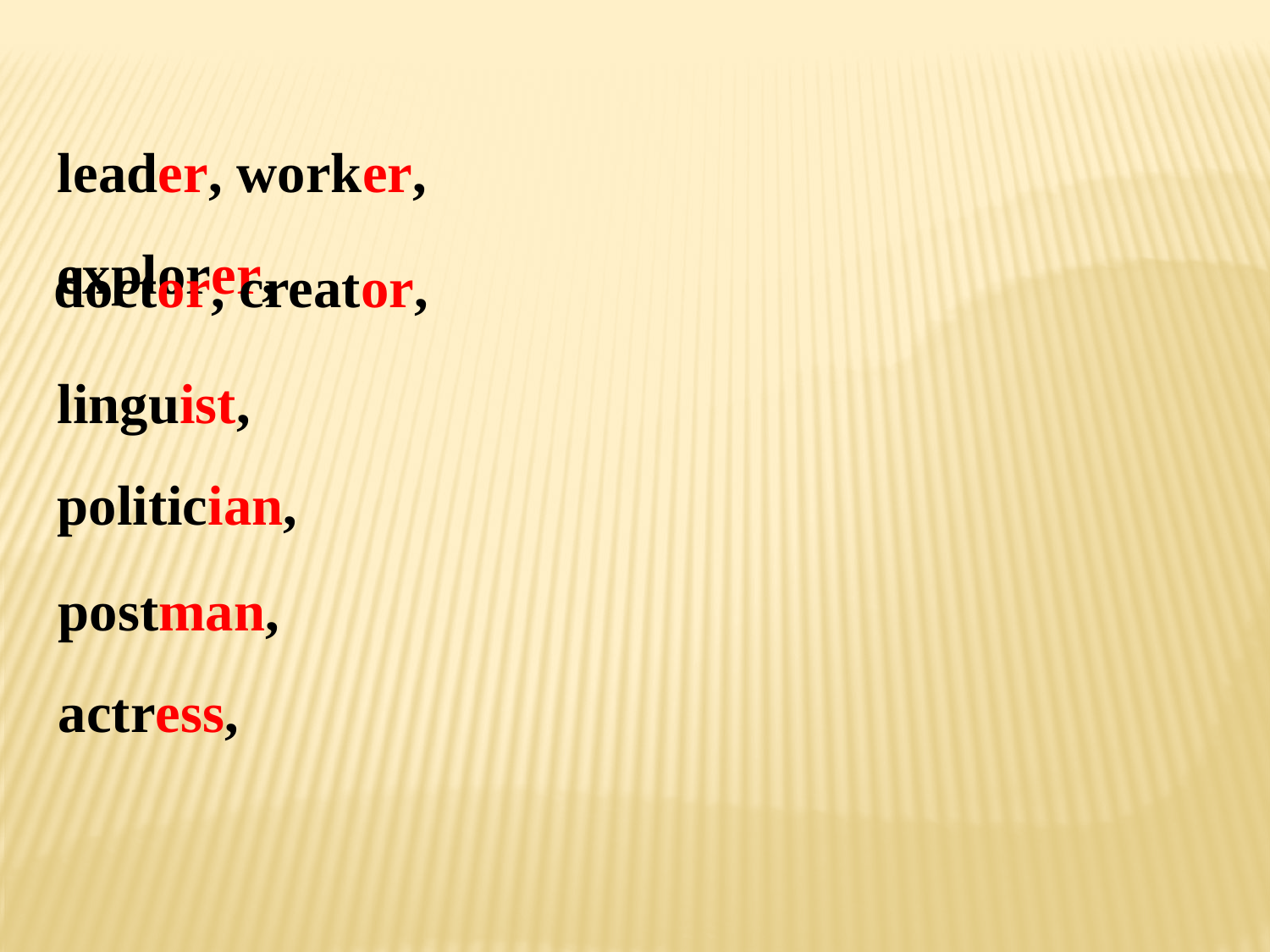

leader, worker, explorer,
doctor, creator,
linguist,
politician,
postman,
actress,